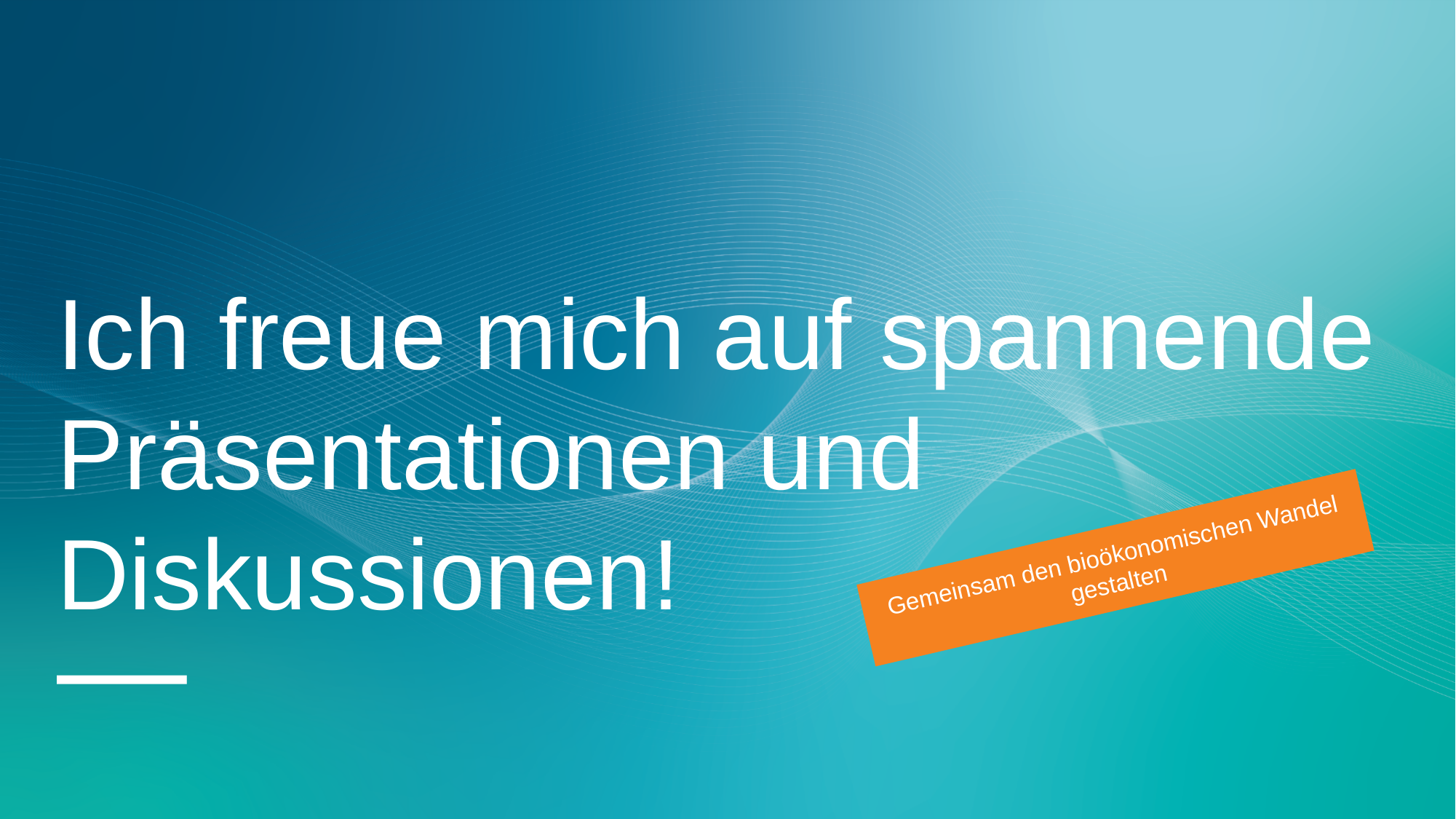

Ich freue mich auf spannende Präsentationen und Diskussionen!
—
Gemeinsam den bioökonomischen Wandel gestalten